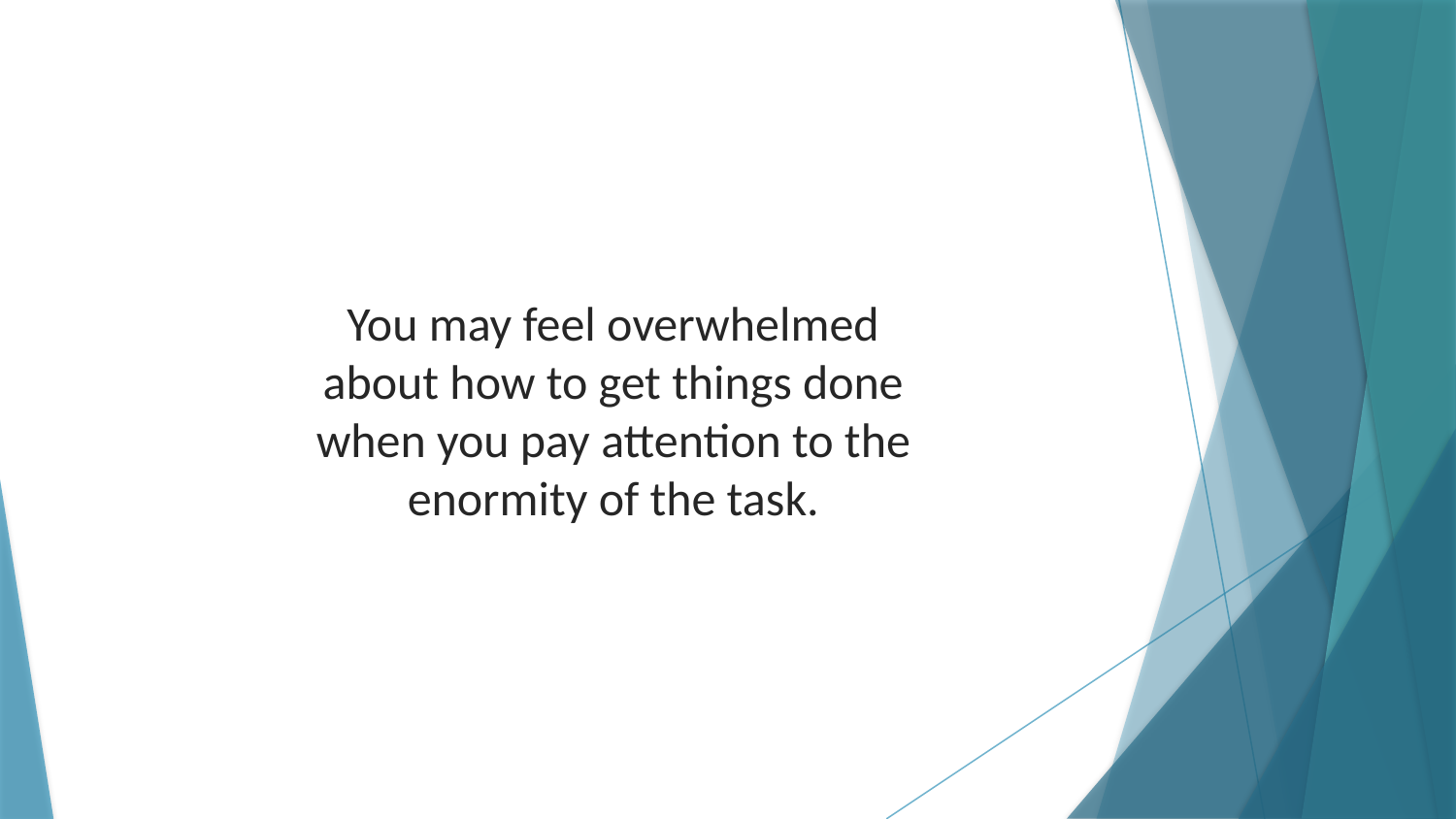

You may feel overwhelmed about how to get things done when you pay attention to the enormity of the task.